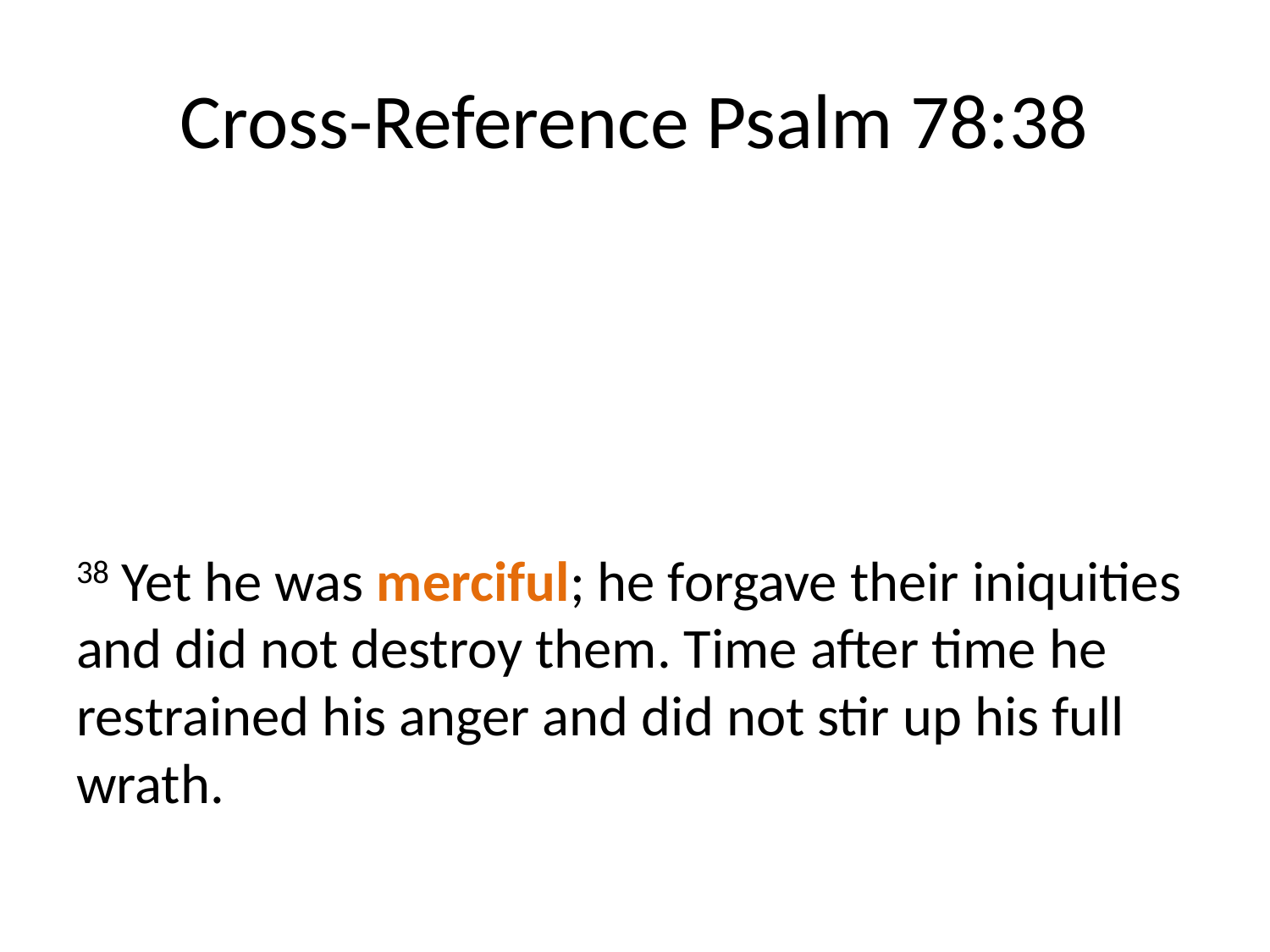

# Cross-Reference Psalm 78:38

38 Yet he was merciful; he forgave their iniquities and did not destroy them. Time after time he restrained his anger and did not stir up his full wrath.